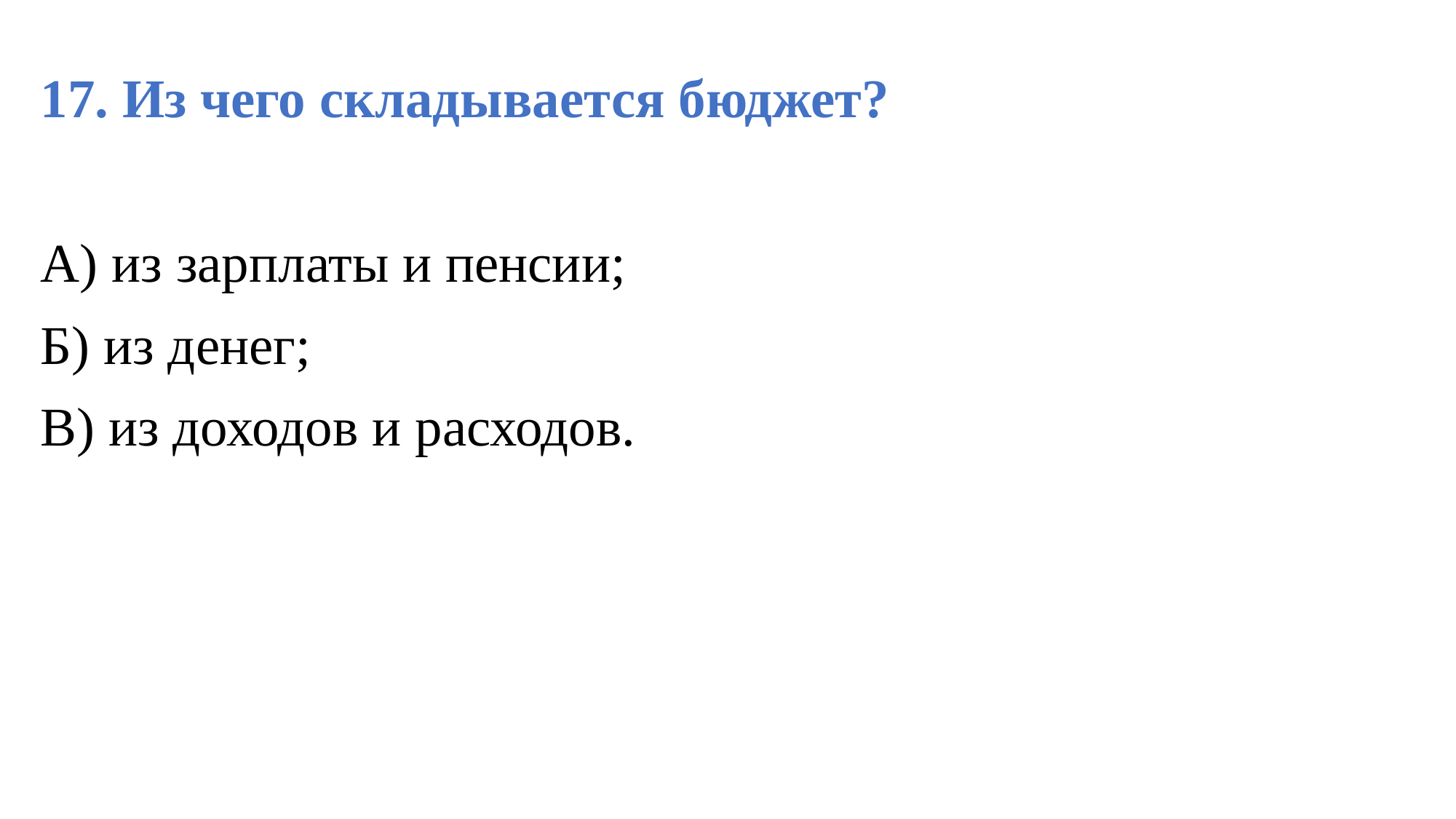

17. Из чего складывается бюджет?

А) из зарплаты и пенсии;
Б) из денег;
В) из доходов и расходов.